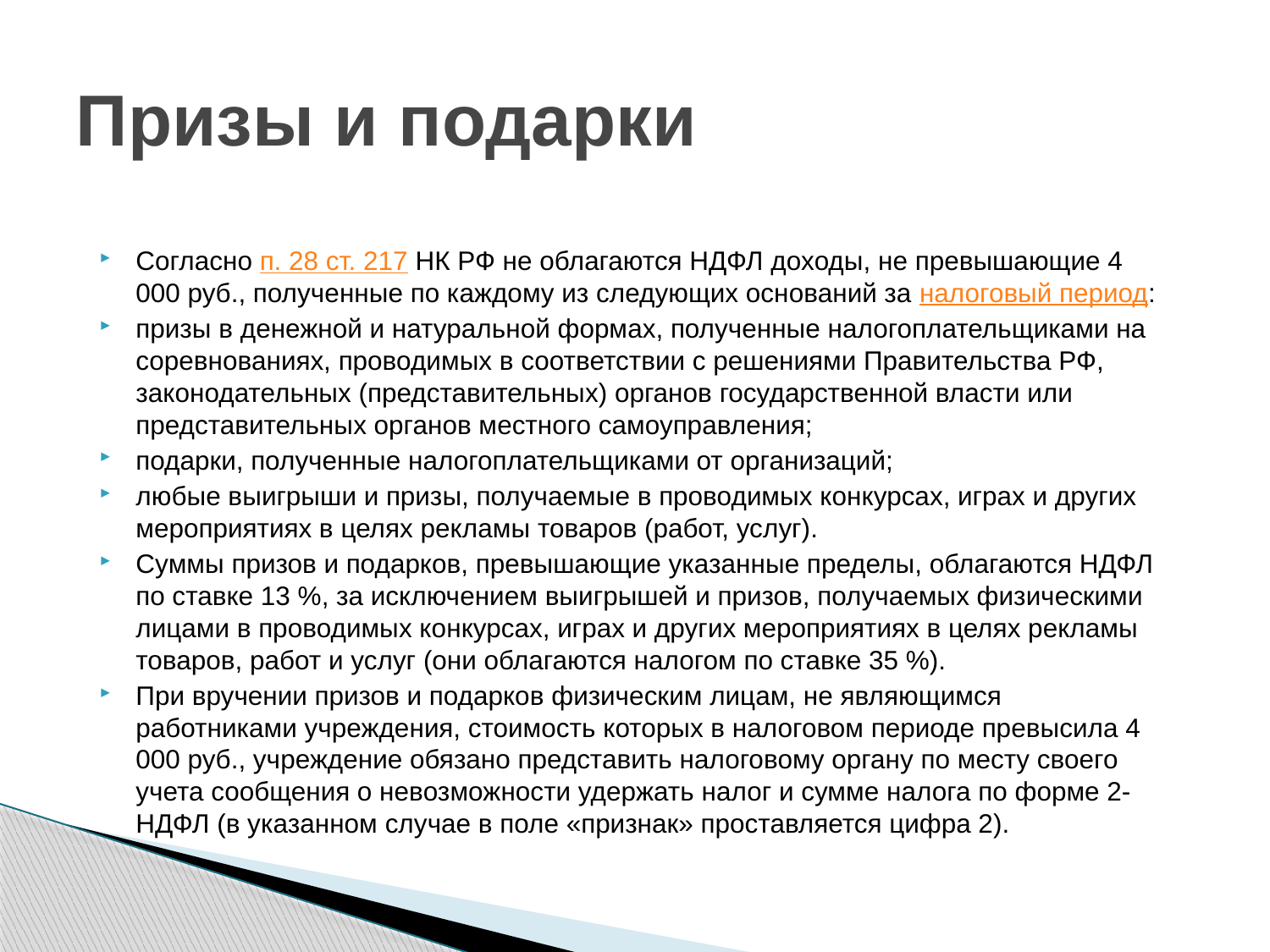

# Призы и подарки

Согласно п. 28 ст. 217 НК РФ не облагаются НДФЛ доходы, не превышающие 4 000 руб., полученные по каждому из следующих оснований за налоговый период:
призы в денежной и натуральной формах, полученные налогоплательщиками на соревнованиях, проводимых в соответствии с решениями Правительства РФ, законодательных (представительных) органов государственной власти или представительных органов местного самоуправления;
подарки, полученные налогоплательщиками от организаций;
любые выигрыши и призы, получаемые в проводимых конкурсах, играх и других мероприятиях в целях рекламы товаров (работ, услуг).
Суммы призов и подарков, превышающие указанные пределы, облагаются НДФЛ по ставке 13 %, за исключением выигрышей и призов, получаемых физическими лицами в проводимых конкурсах, играх и других мероприятиях в целях рекламы товаров, работ и услуг (они облагаются налогом по ставке 35 %).
При вручении призов и подарков физическим лицам, не являющимся работниками учреждения, стоимость которых в налоговом периоде превысила 4 000 руб., учреждение обязано представить налоговому органу по месту своего учета сообщения о невозможности удержать налог и сумме налога по форме 2-НДФЛ (в указанном случае в поле «признак» проставляется цифра 2).